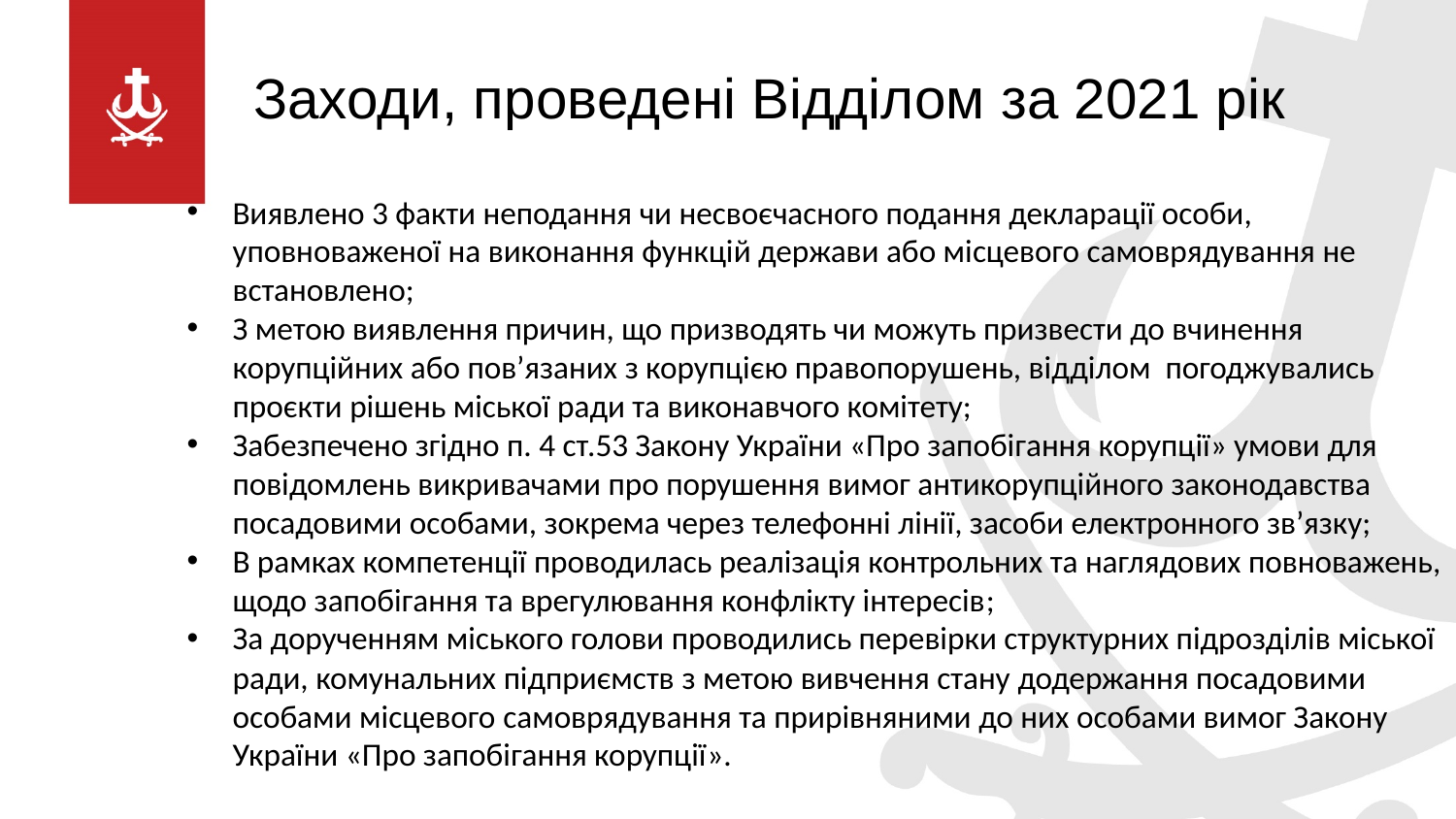

# Заходи, проведені Відділом за 2021 рік
Виявлено 3 факти неподання чи несвоєчасного подання декларації особи, уповноваженої на виконання функцій держави або місцевого самоврядування не встановлено;
З метою виявлення причин, що призводять чи можуть призвести до вчинення корупційних або пов’язаних з корупцією правопорушень, відділом  погоджувались проєкти рішень міської ради та виконавчого комітету;
Забезпечено згідно п. 4 ст.53 Закону України «Про запобігання корупції» умови для повідомлень викривачами про порушення вимог антикорупційного законодавства посадовими особами, зокрема через телефонні лінії, засоби електронного зв’язку;
В рамках компетенції проводилась реалізація контрольних та наглядових повноважень, щодо запобігання та врегулювання конфлікту інтересів;
За дорученням міського голови проводились перевірки структурних підрозділів міської ради, комунальних підприємств з метою вивчення стану додержання посадовими особами місцевого самоврядування та прирівняними до них особами вимог Закону України «Про запобігання корупції».